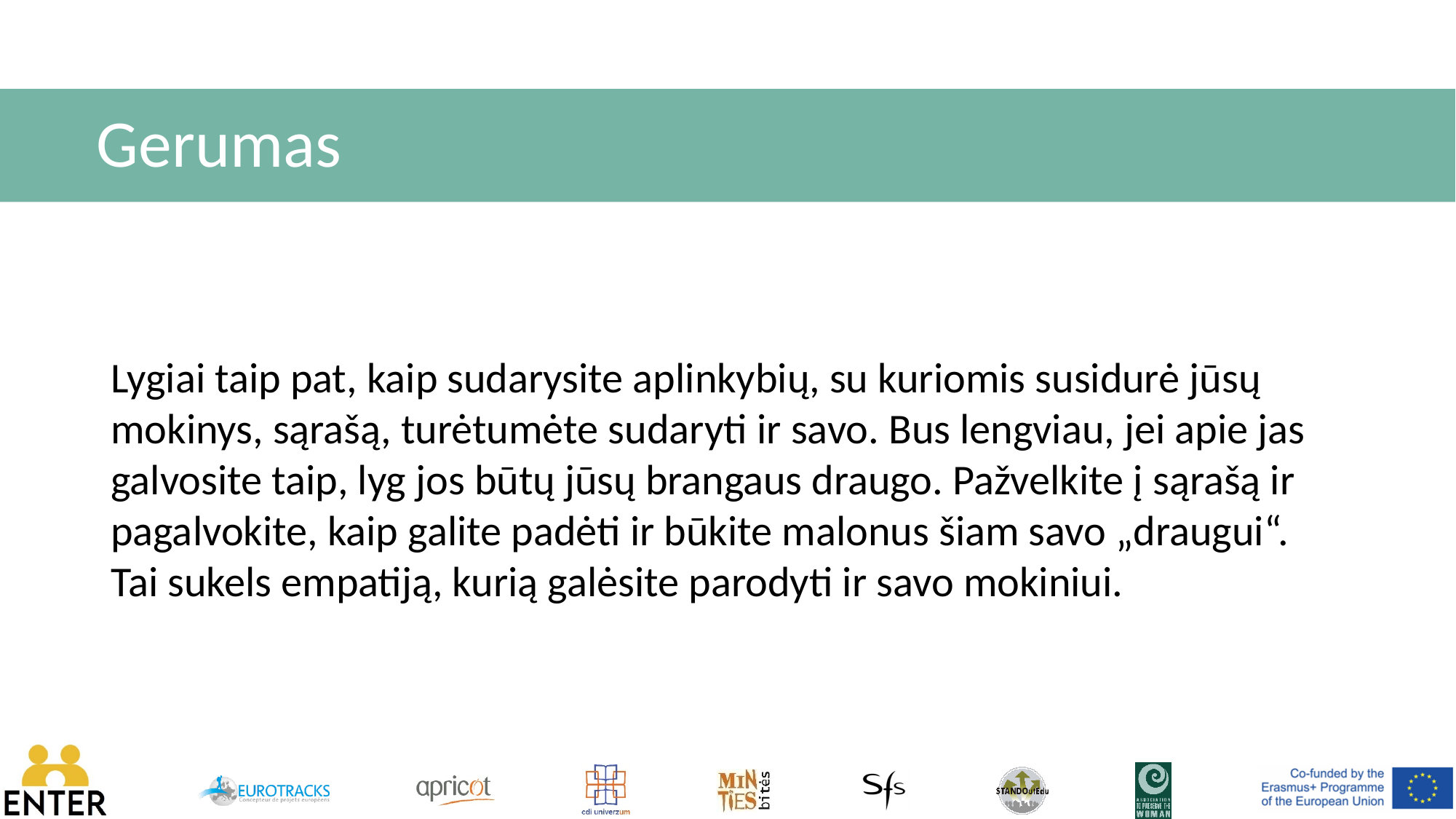

# Gerumas
Lygiai taip pat, kaip sudarysite aplinkybių, su kuriomis susidurė jūsų mokinys, sąrašą, turėtumėte sudaryti ir savo. Bus lengviau, jei apie jas galvosite taip, lyg jos būtų jūsų brangaus draugo. Pažvelkite į sąrašą ir pagalvokite, kaip galite padėti ir būkite malonus šiam savo „draugui“. Tai sukels empatiją, kurią galėsite parodyti ir savo mokiniui.